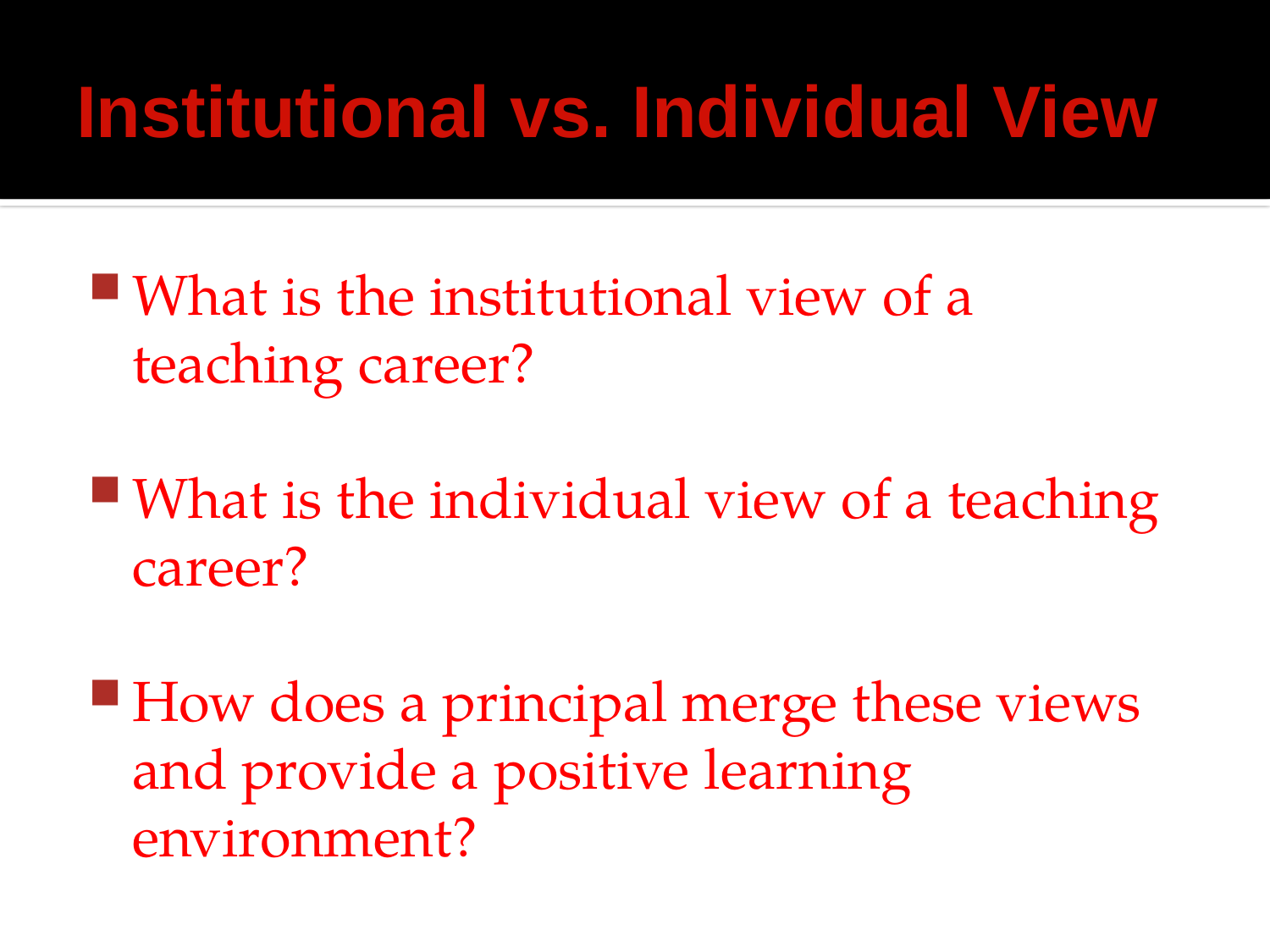

# Institutional vs. Individual View
What is the institutional view of a teaching career?

What is the individual view of a teaching career?

How does a principal merge these views and provide a positive learning environment?